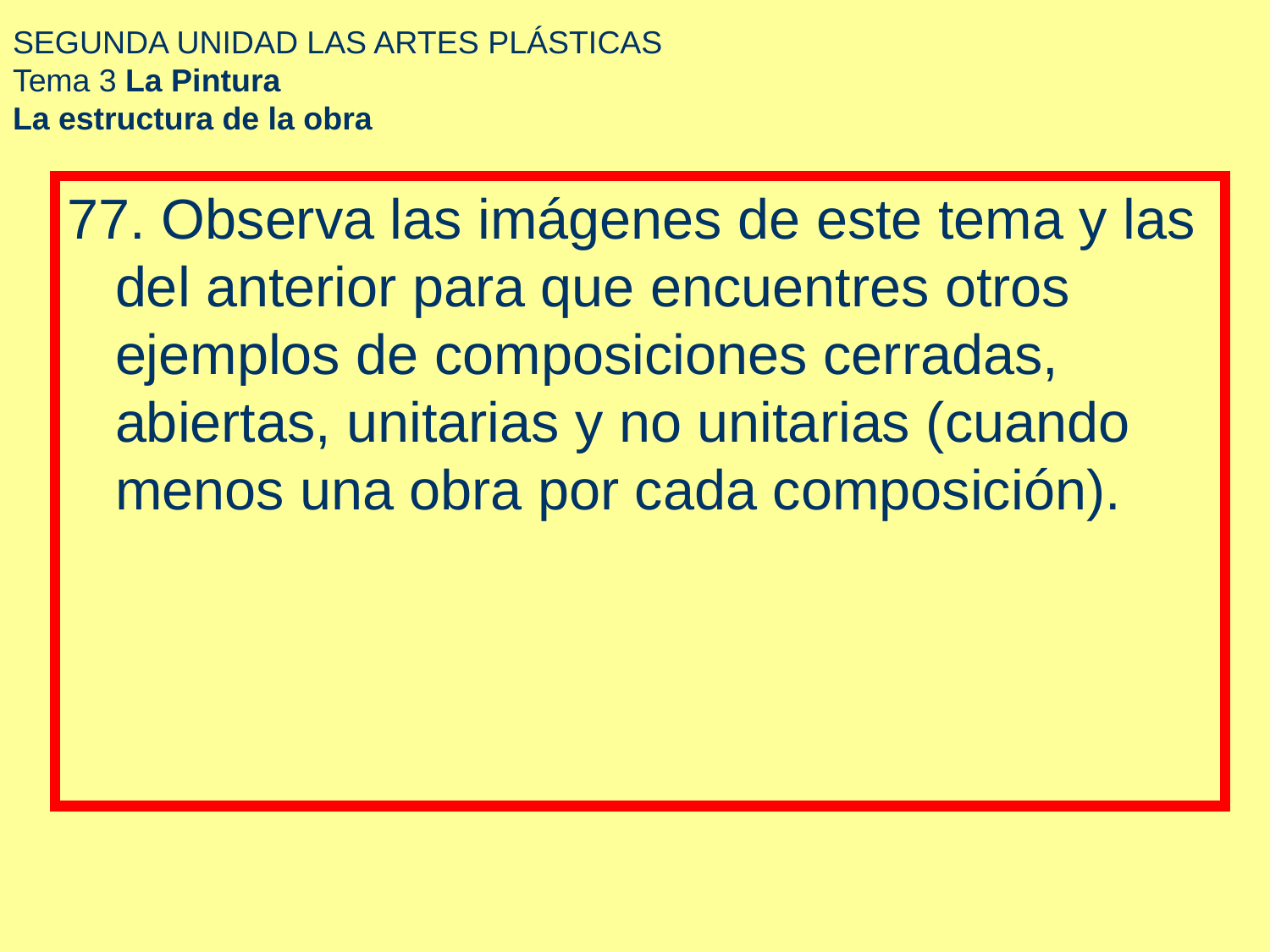

# SEGUNDA UNIDAD LAS ARTES PLÁSTICAS Tema 3 La Pintura La estructura de la obra
77. Observa las imágenes de este tema y las del anterior para que encuentres otros ejemplos de composiciones cerradas, abiertas, unitarias y no unitarias (cuando menos una obra por cada composición).